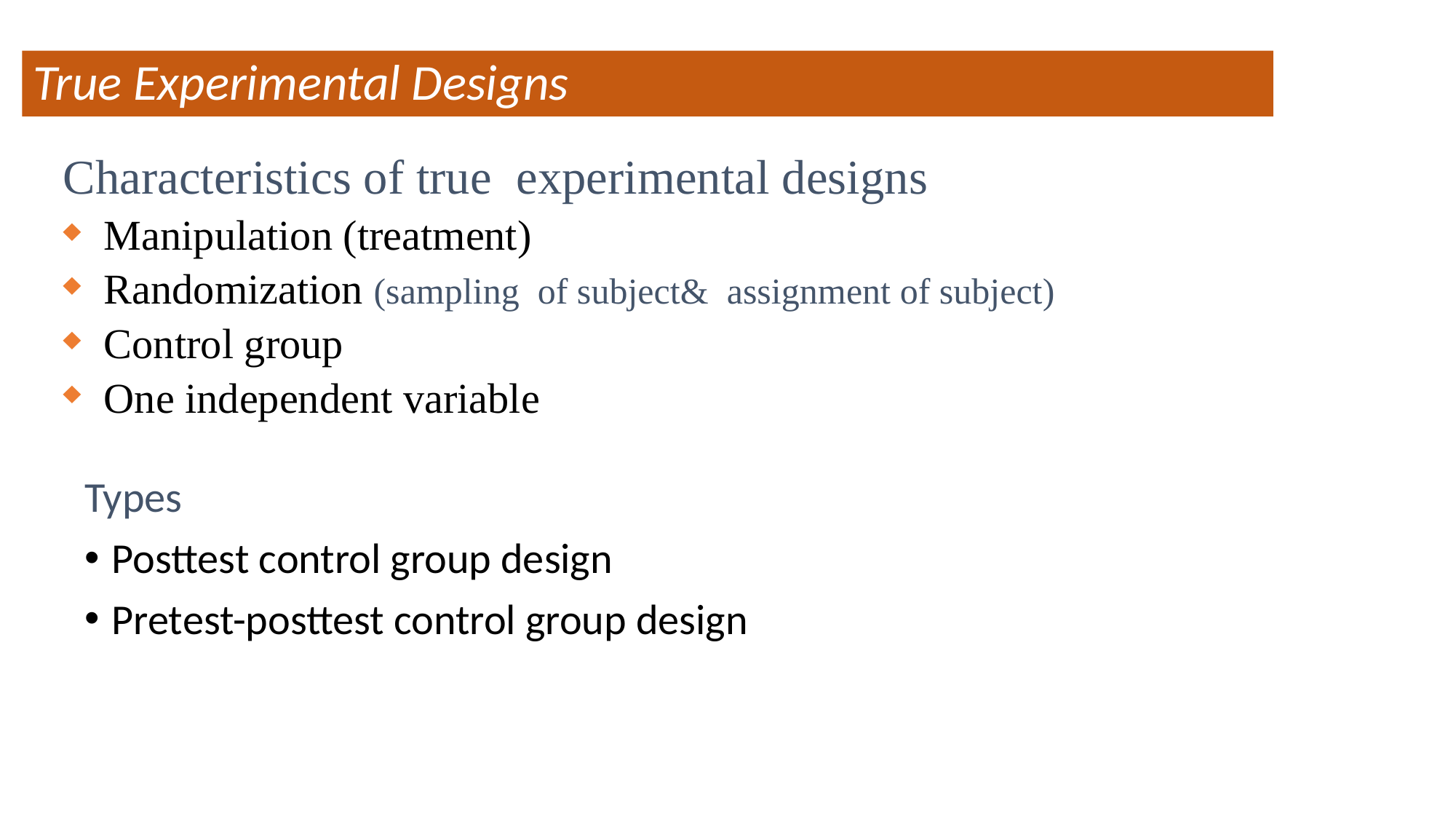

# True Experimental Designs
Characteristics of true  experimental designs
Manipulation (treatment)
Randomization (sampling  of subject&  assignment of subject)
Control group
One independent variable
Types
Posttest control group design
Pretest-posttest control group design